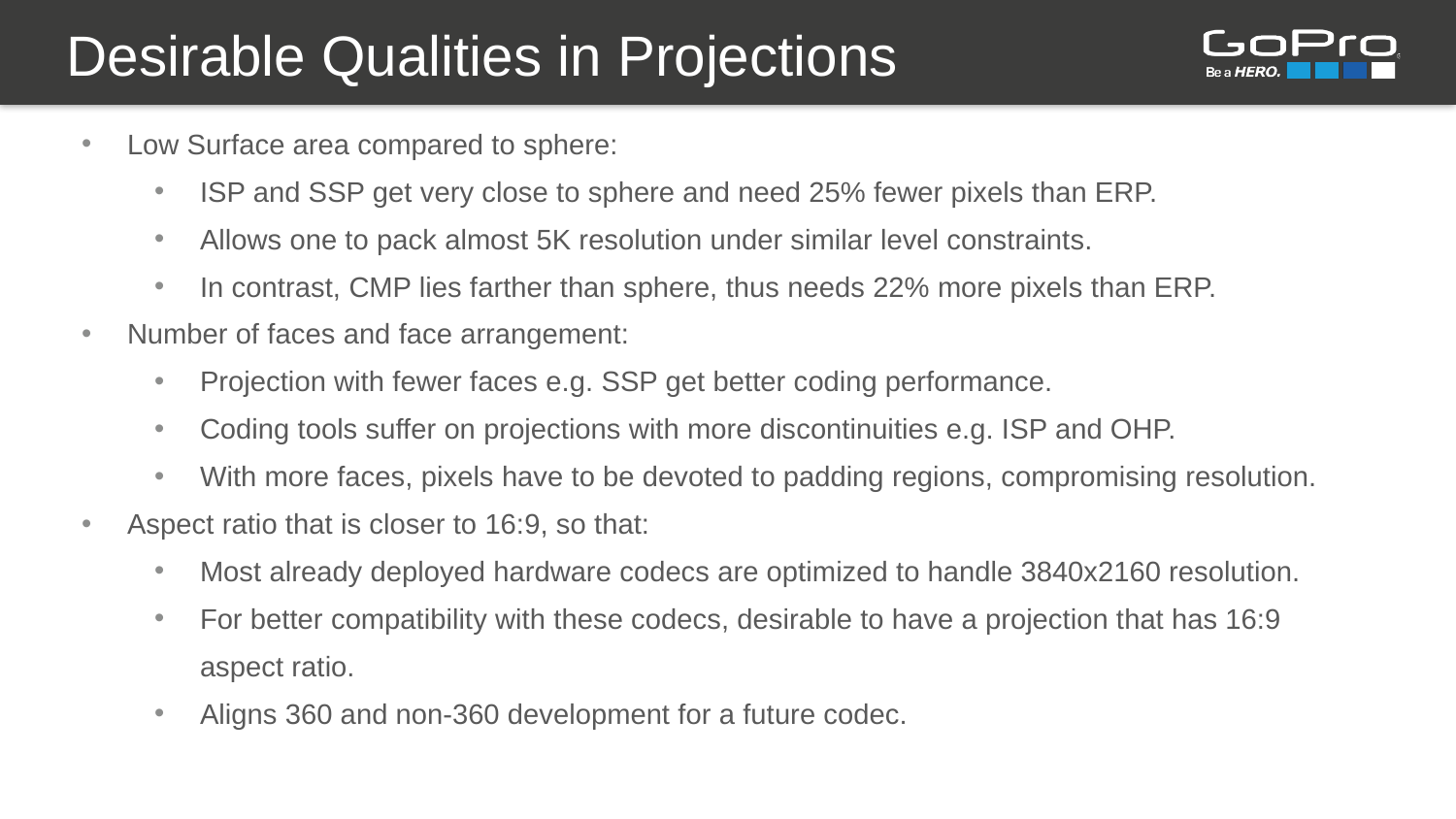

Desirable Qualities in Projections
Low Surface area compared to sphere:
ISP and SSP get very close to sphere and need 25% fewer pixels than ERP.
Allows one to pack almost 5K resolution under similar level constraints.
In contrast, CMP lies farther than sphere, thus needs 22% more pixels than ERP.
Number of faces and face arrangement:
Projection with fewer faces e.g. SSP get better coding performance.
Coding tools suffer on projections with more discontinuities e.g. ISP and OHP.
With more faces, pixels have to be devoted to padding regions, compromising resolution.
Aspect ratio that is closer to 16:9, so that:
Most already deployed hardware codecs are optimized to handle 3840x2160 resolution.
For better compatibility with these codecs, desirable to have a projection that has 16:9 aspect ratio.
Aligns 360 and non-360 development for a future codec.